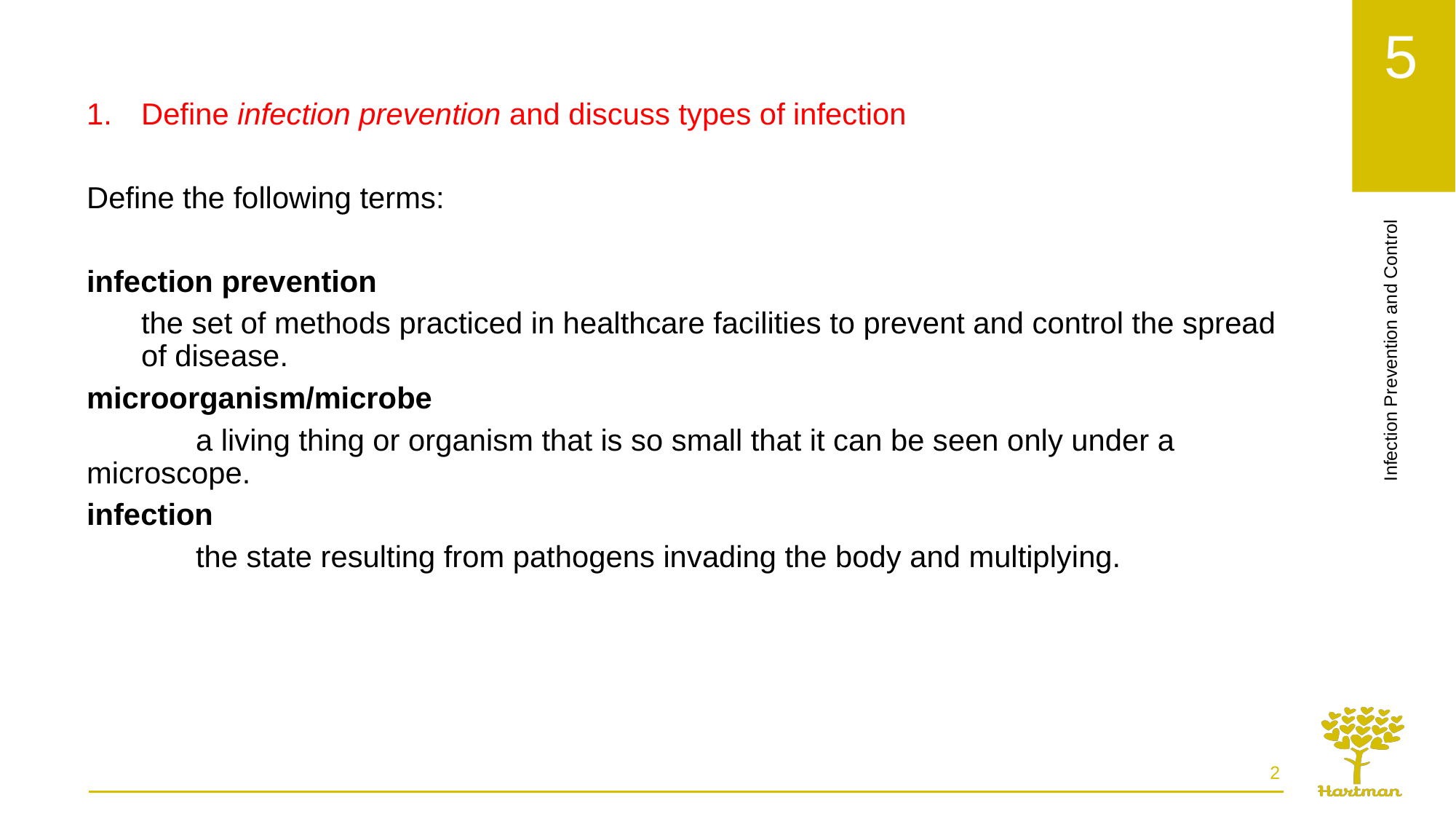

Define infection prevention and discuss types of infection

Define the following terms:

infection prevention
the set of methods practiced in healthcare facilities to prevent and control the spread of disease.
microorganism/microbe
	a living thing or organism that is so small that it can be seen only under a microscope.
infection
	the state resulting from pathogens invading the body and multiplying.

2